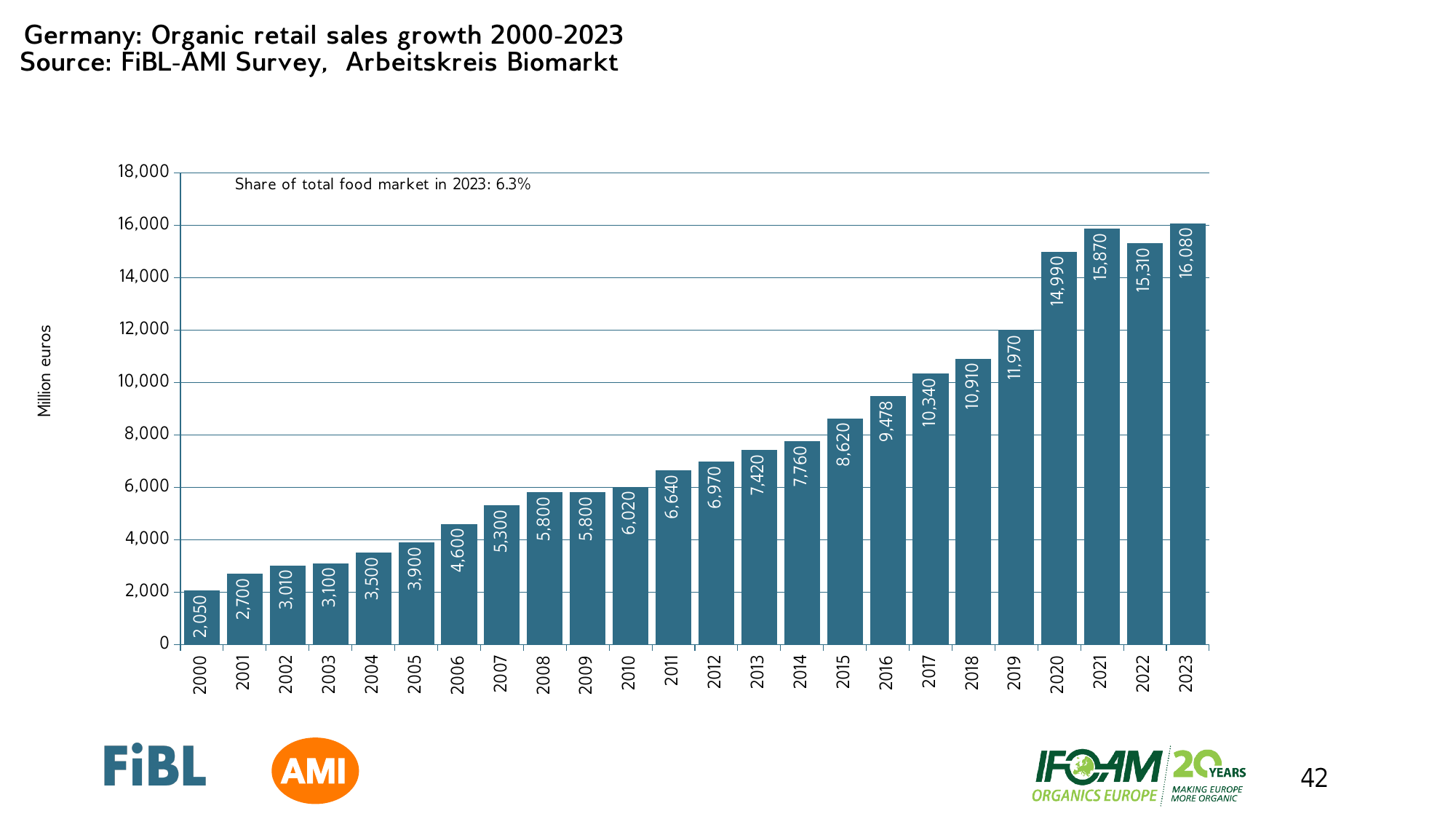

### Chart: Germany: Organic retail sales growth 2000-2023 Source: FiBL-AMI Survey,  Arbeitskreis Biomarkt

| Category | Organic Area |
|---|---|
| 2000 | 2050.0 |
| 2001 | 2700.0 |
| 2002 | 3010.0 |
| 2003 | 3100.0 |
| 2004 | 3500.0 |
| 2005 | 3900.0 |
| 2006 | 4600.0 |
| 2007 | 5300.0 |
| 2008 | 5800.0 |
| 2009 | 5800.0 |
| 2010 | 6020.0 |
| 2011 | 6640.0 |
| 2012 | 6970.0 |
| 2013 | 7420.0 |
| 2014 | 7760.0 |
| 2015 | 8620.0 |
| 2016 | 9478.0 |
| 2017 | 10340.0 |
| 2018 | 10910.0 |
| 2019 | 11970.0 |
| 2020 | 14990.0 |
| 2021 | 15870.0 |
| 2022 | 15310.0 |
| 2023 | 16080.0 |